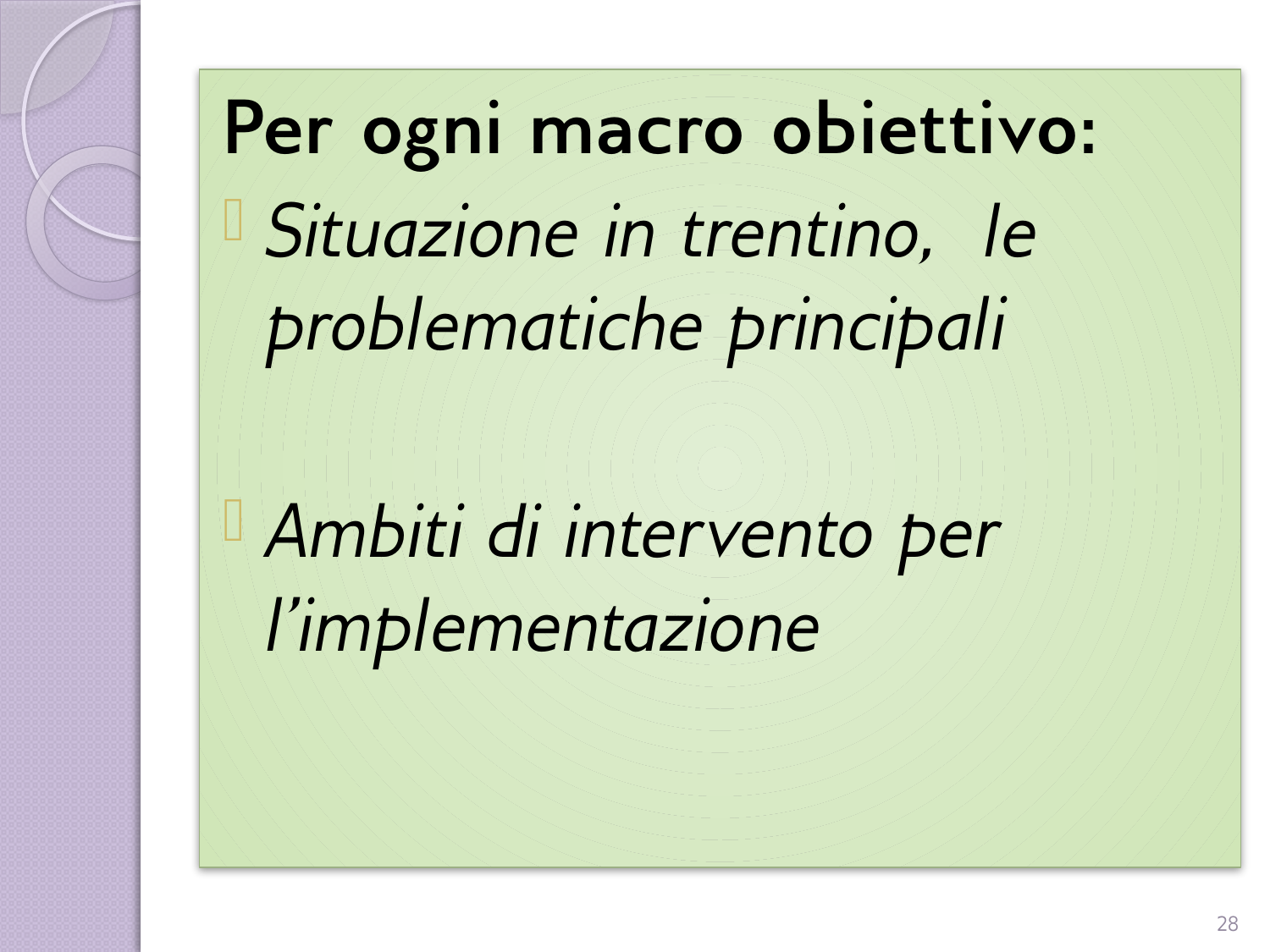

#
Per ogni macro obiettivo:
Situazione in trentino,  le problematiche principali

Ambiti di intervento per l’implementazione

28